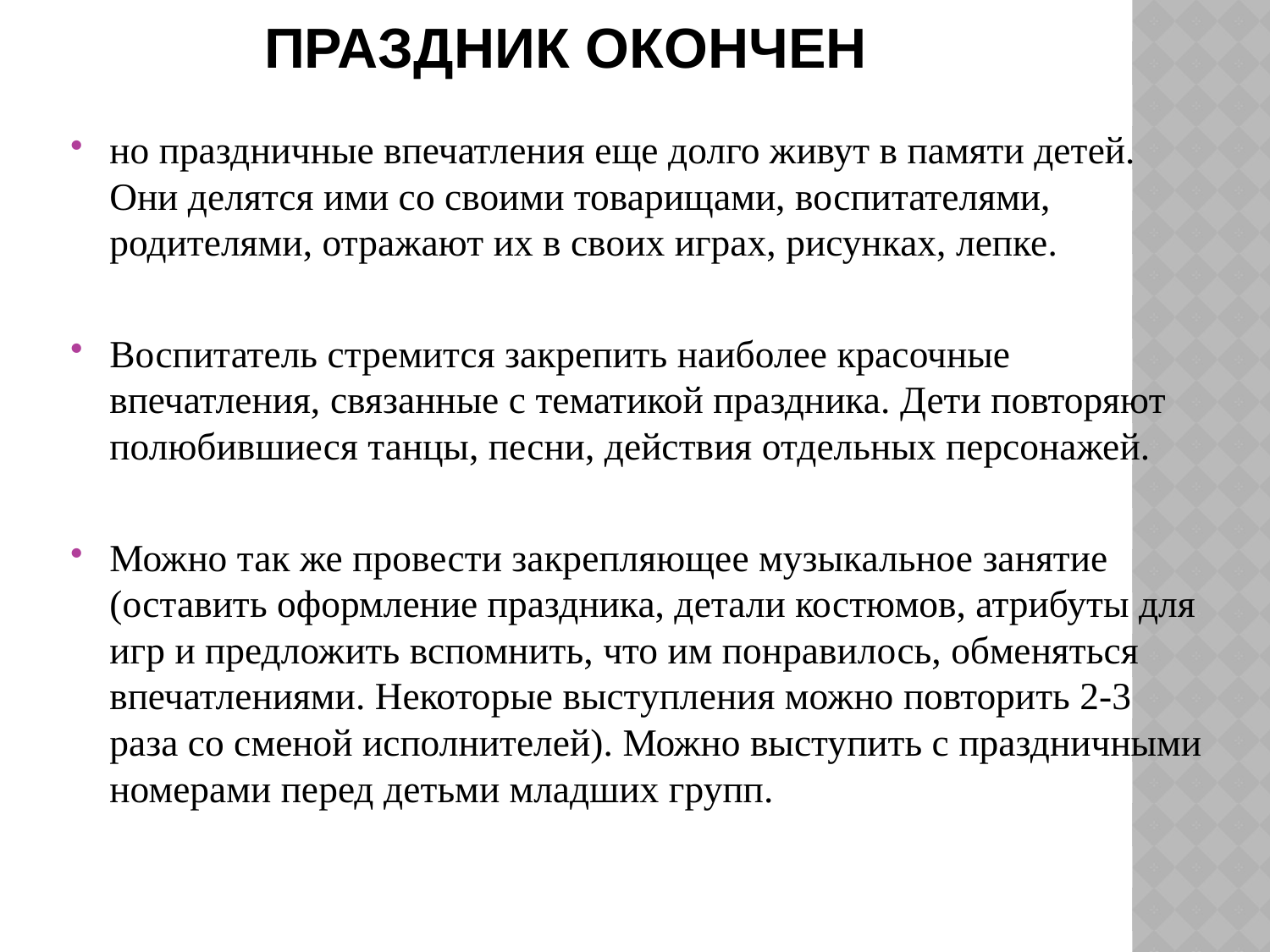

# Праздник окончен
но праздничные впечатления еще долго живут в памяти детей. Они делятся ими со своими товарищами, воспитателями, родителями, отражают их в своих играх, рисунках, лепке.

Воспитатель стремится закрепить наиболее красочные впечатления, связанные с тематикой праздника. Дети повторяют полюбившиеся танцы, песни, действия отдельных персонажей.

Можно так же провести закрепляющее музыкальное занятие (оставить оформление праздника, детали костюмов, атрибуты для игр и предложить вспомнить, что им понравилось, обменяться впечатлениями. Некоторые выступления можно повторить 2-3 раза со сменой исполнителей). Можно выступить с праздничными номерами перед детьми младших групп.